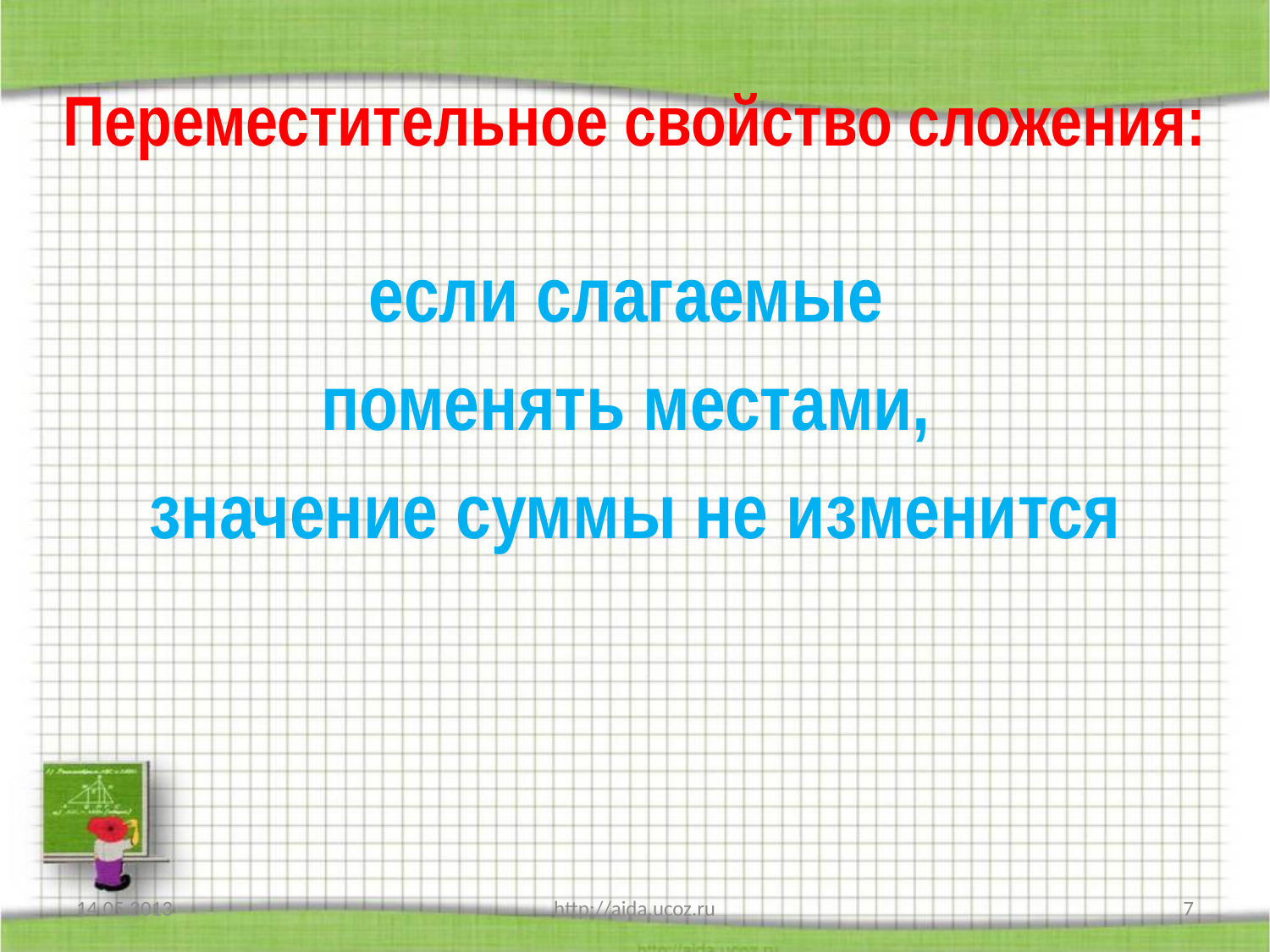

# Переместительное свойство сложения:
если слагаемые
поменять местами,
значение суммы не изменится
14.05.2013
http://aida.ucoz.ru
7